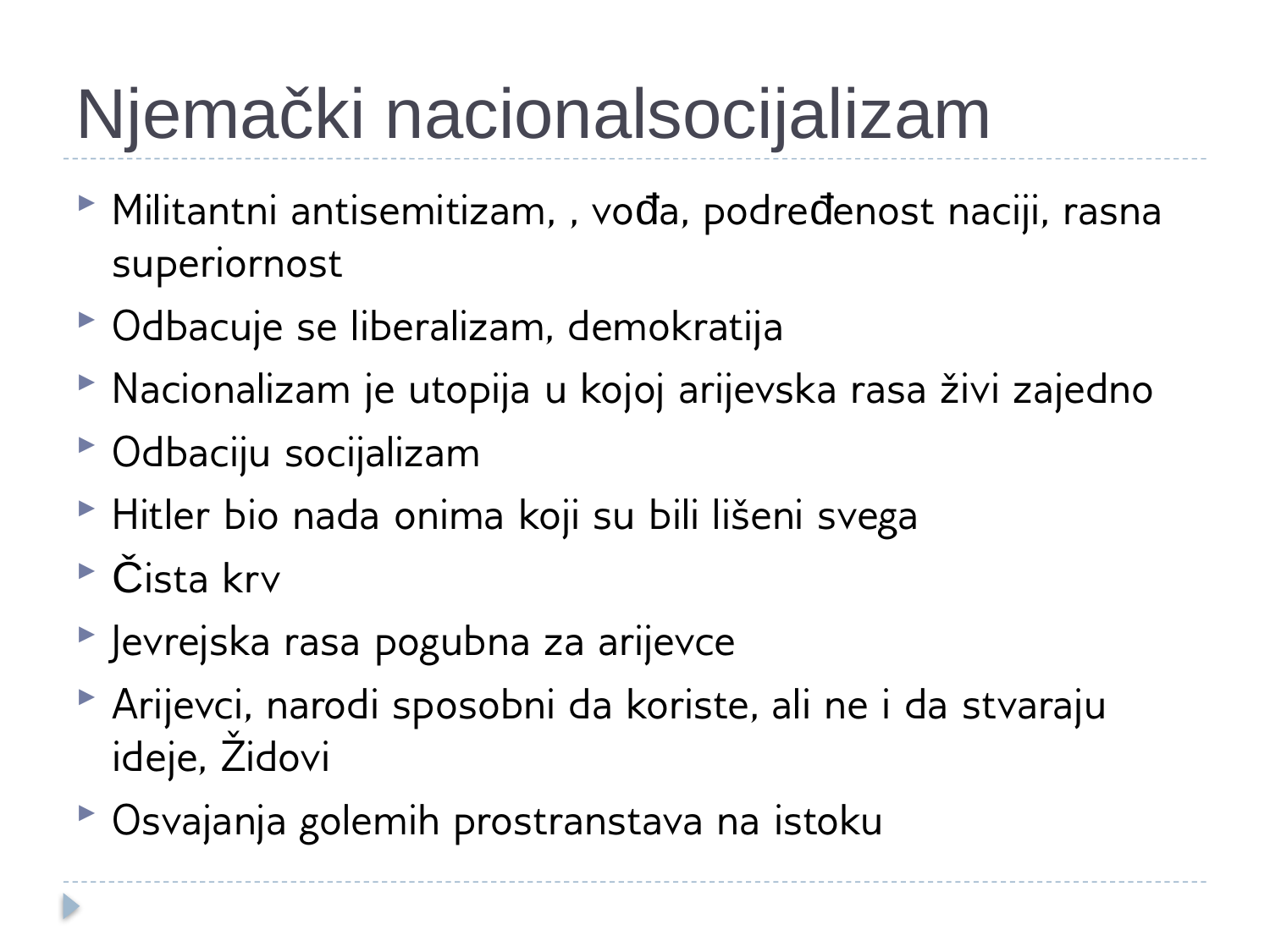

# Njemački nacionalsocijalizam
Militantni antisemitizam, , vođa, podređenost naciji, rasna superiornost
Odbacuje se liberalizam, demokratija
Nacionalizam je utopija u kojoj arijevska rasa živi zajedno
Odbaciju socijalizam
Hitler bio nada onima koji su bili lišeni svega
Čista krv
Jevrejska rasa pogubna za arijevce
Arijevci, narodi sposobni da koriste, ali ne i da stvaraju ideje, Židovi
Osvajanja golemih prostranstava na istoku